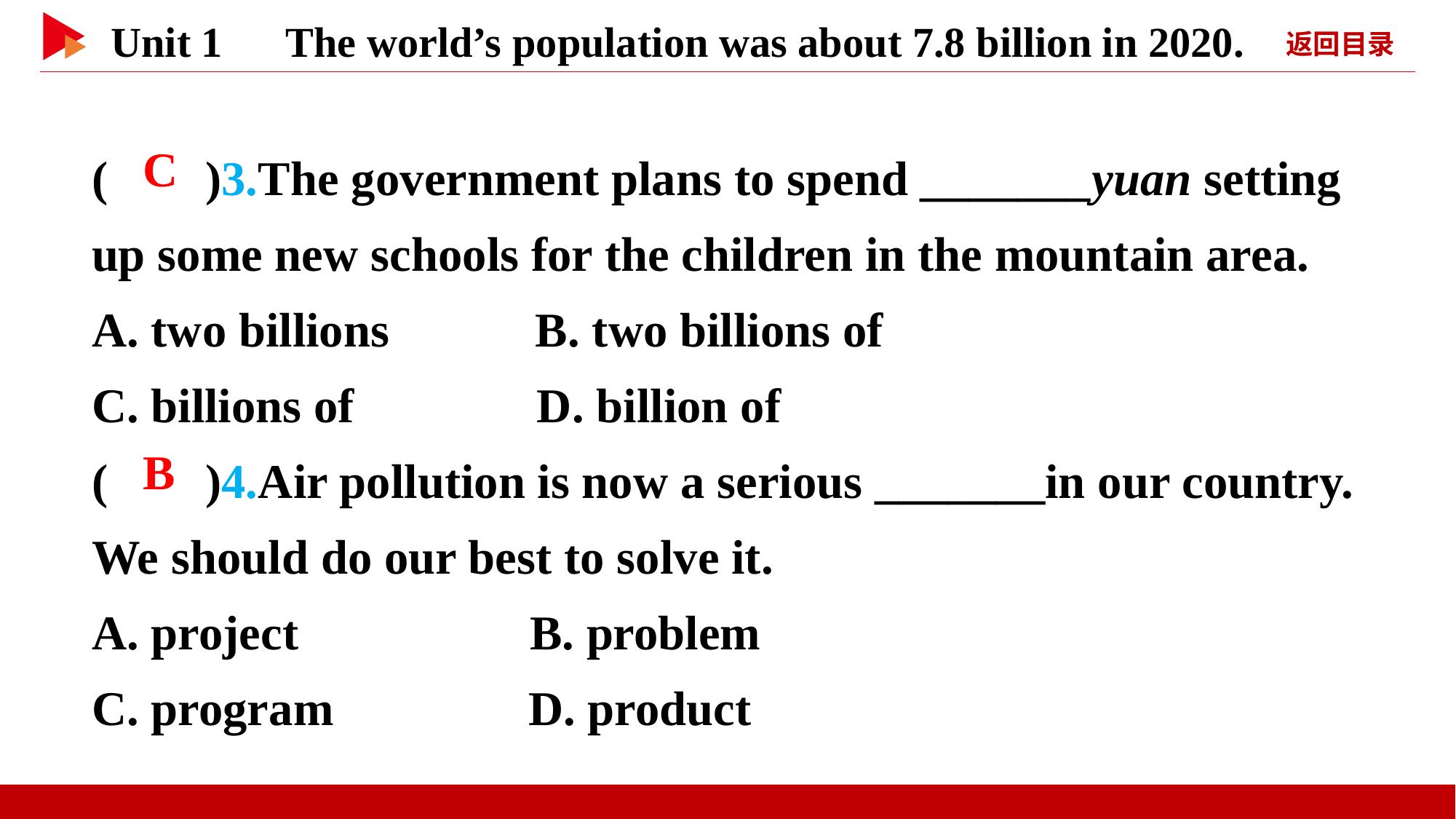

(        )3.The government plans to spend _______yuan setting up some new schools for the children in the mountain area.
A. two billions            B. two billions of
C. billions of               D. billion of
(        )4.Air pollution is now a serious _______in our country. We should do our best to solve it.
A. project                   B. problem
C. program                D. product
   C
   B